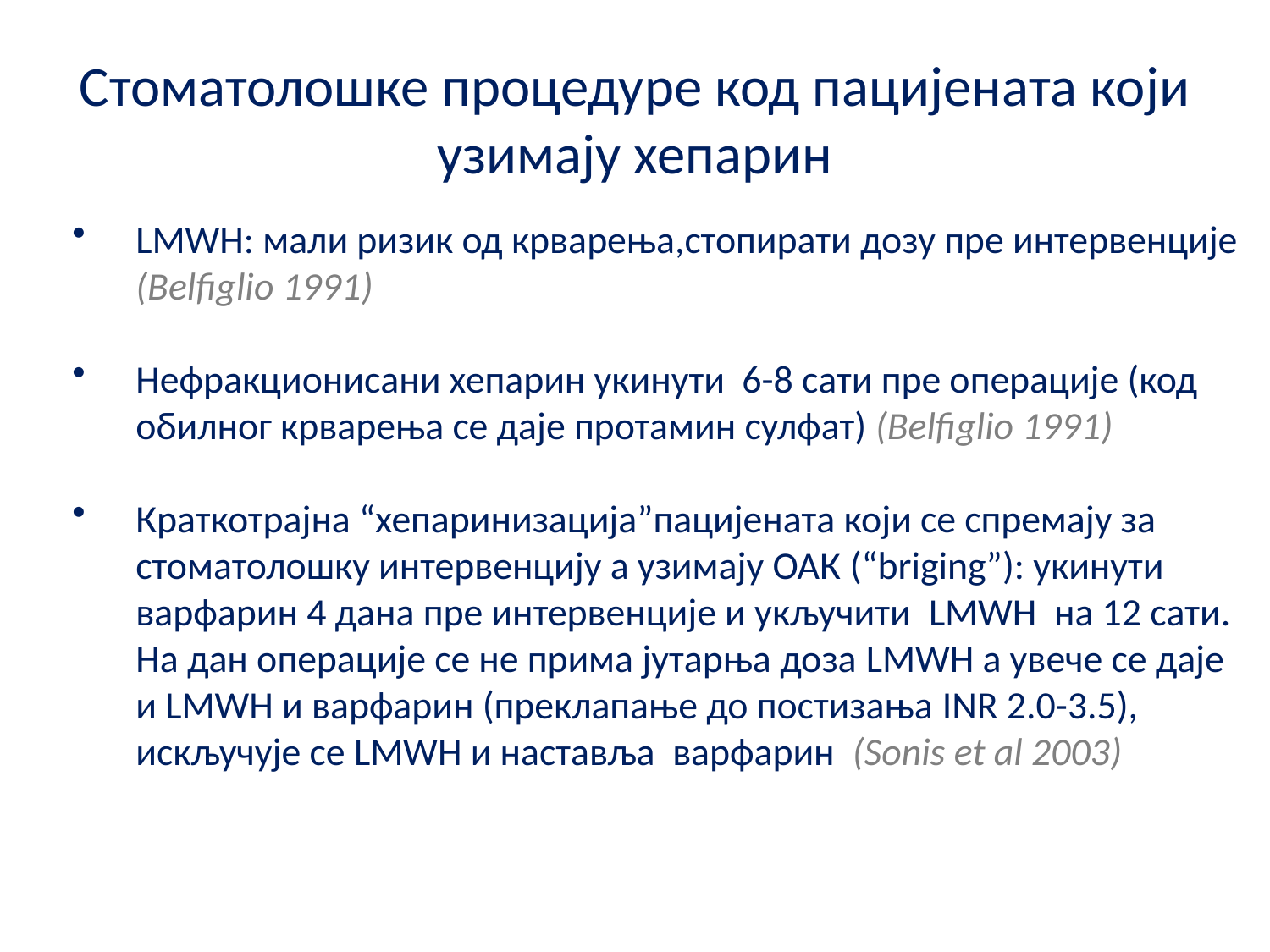

# Стоматолошке процедуре код пацијената који узимају хепарин
LMWH: мали ризик од крварења,стопирати дозу пре интервенције (Belfiglio 1991)

Нефракционисани хепарин укинути  6-8 сати пре операције (код обилног крварења се даје протамин сулфат) (Belfiglio 1991)

Краткотрајна “хепаринизација”пацијената који се спремају за стоматолошку интервенцију а узимају ОАК (“briging”): укинути варфарин 4 дана пре интервенције и укључити  LMWH  на 12 сати. На дан операције се не прима јутарња доза LMWH а увече се даје и LMWH и варфарин (преклапање до постизања INR 2.0-3.5), искључује се LMWH и наставља  варфарин  (Sonis et al 2003)